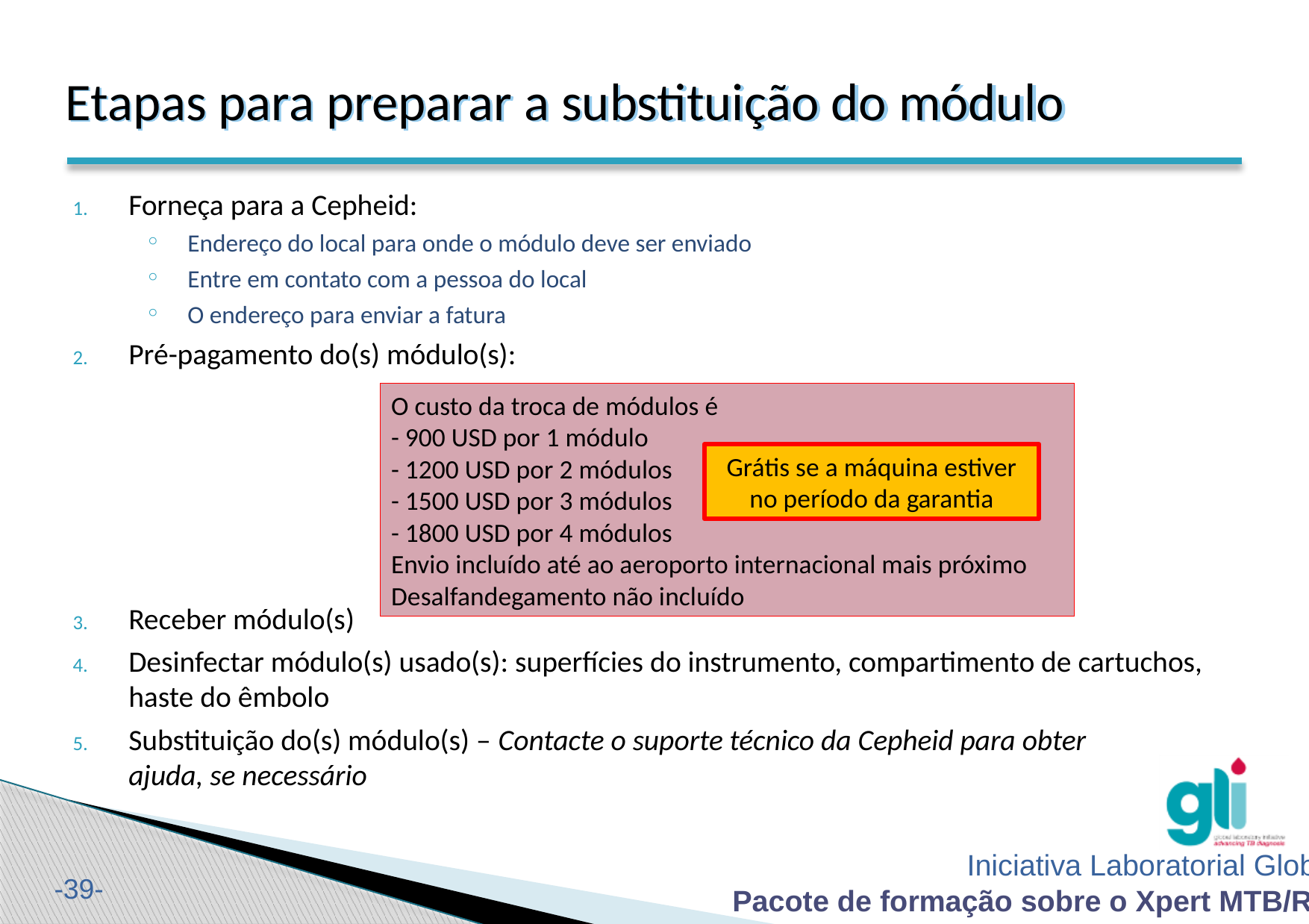

# Etapas para preparar a substituição do módulo
Forneça para a Cepheid:
Endereço do local para onde o módulo deve ser enviado
Entre em contato com a pessoa do local
O endereço para enviar a fatura
Pré-pagamento do(s) módulo(s):

Receber módulo(s)
Desinfectar módulo(s) usado(s): superfícies do instrumento, compartimento de cartuchos,
haste do êmbolo
Substituição do(s) módulo(s) – Contacte o suporte técnico da Cepheid para obter
ajuda, se necessário

O custo da troca de módulos é
- 900 USD por 1 módulo
- 1200 USD por 2 módulos
- 1500 USD por 3 módulos
- 1800 USD por 4 módulos
Envio incluído até ao aeroporto internacional mais próximo
Desalfandegamento não incluído
Grátis se a máquina estiver no período da garantia